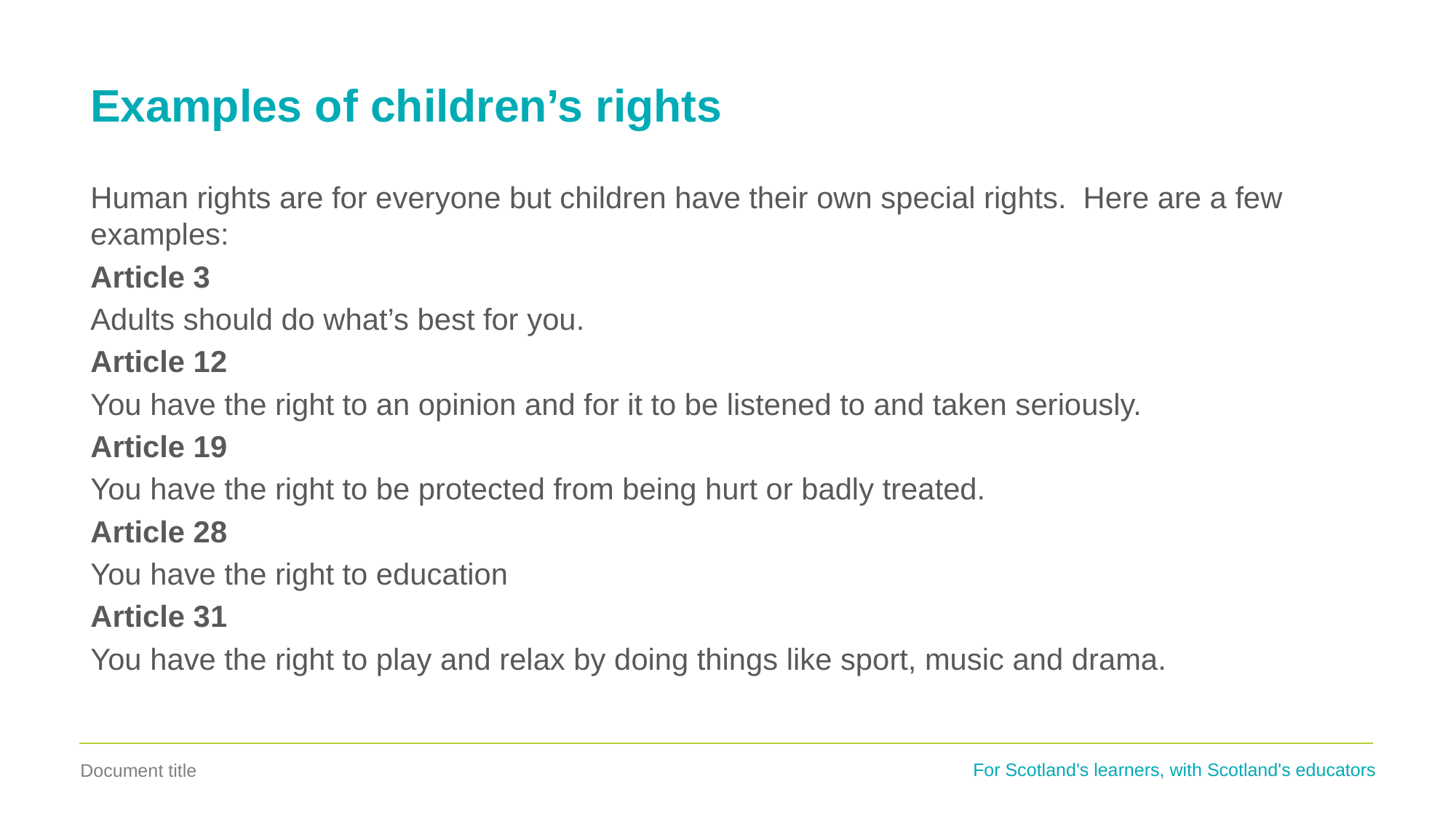

# Examples of children’s rights
Human rights are for everyone but children have their own special rights.  Here are a few examples:
Article 3
Adults should do what’s best for you.
Article 12
You have the right to an opinion and for it to be listened to and taken seriously.
Article 19
You have the right to be protected from being hurt or badly treated.
Article 28
You have the right to education
Article 31
You have the right to play and relax by doing things like sport, music and drama.